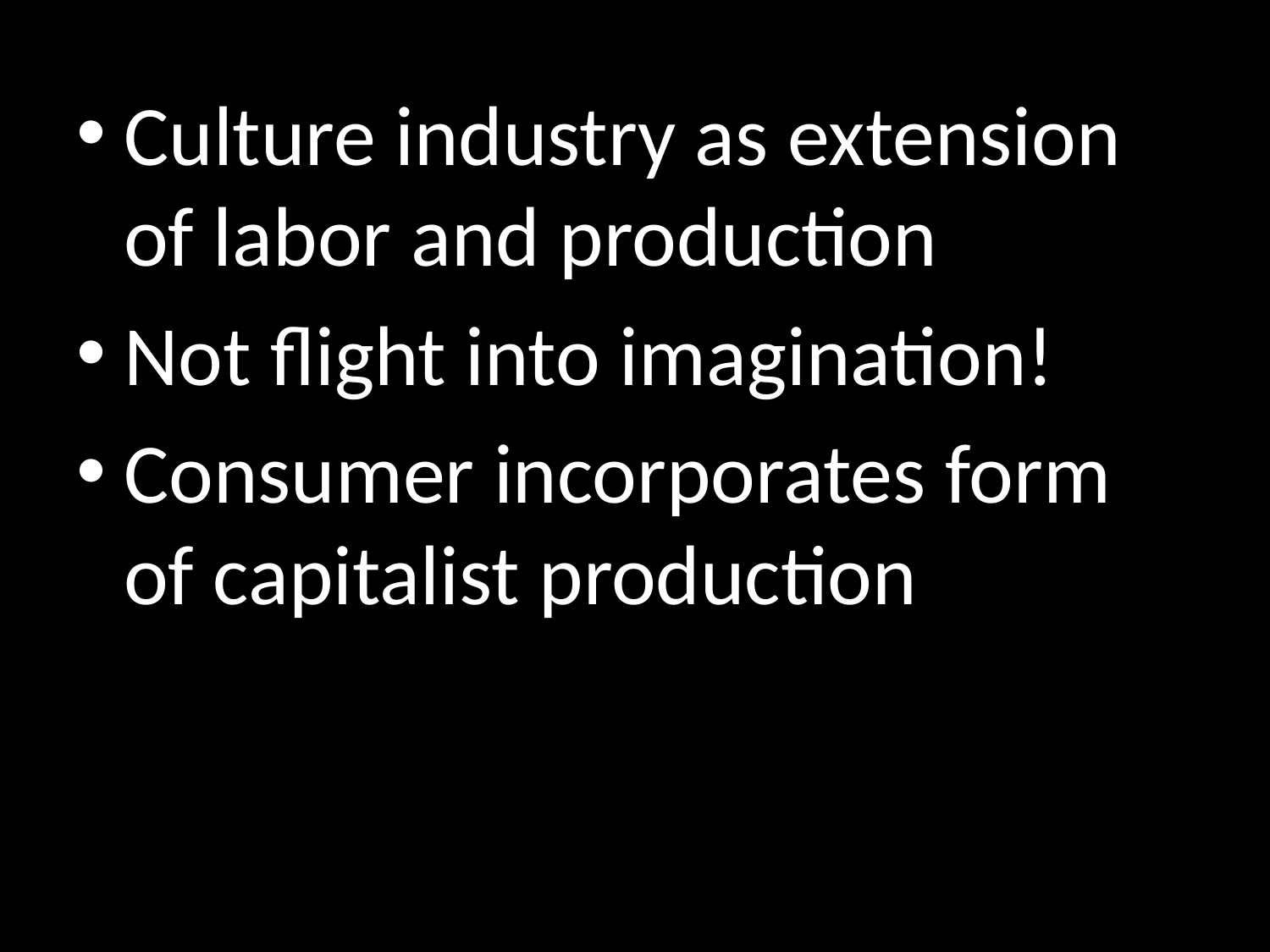

Culture industry as extension of labor and production
Not flight into imagination!
Consumer incorporates form of capitalist production